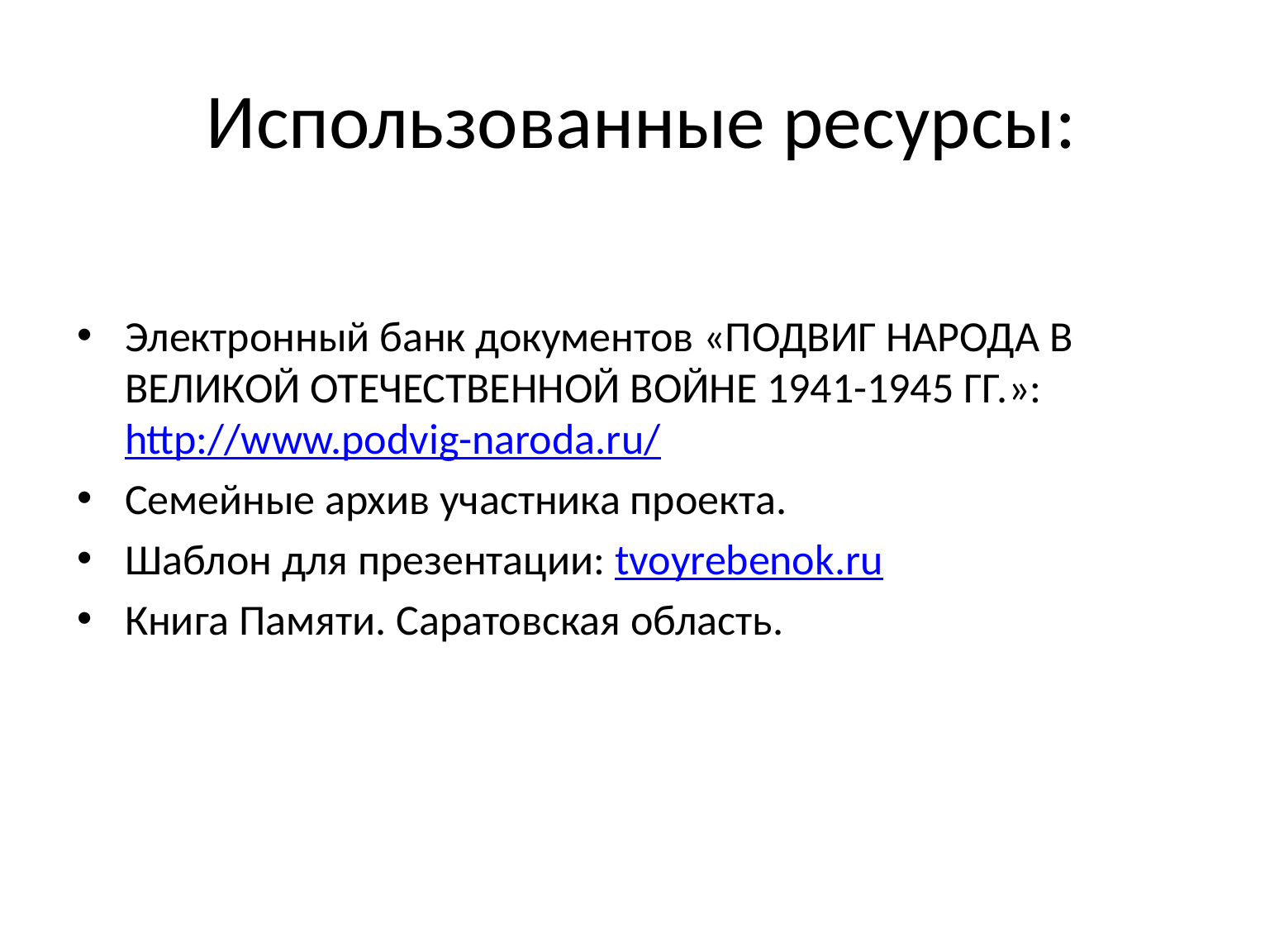

# Использованные ресурсы:
Электронный банк документов «ПОДВИГ НАРОДА В ВЕЛИКОЙ ОТЕЧЕСТВЕННОЙ ВОЙНЕ 1941-1945 ГГ.»: http://www.podvig-naroda.ru/
Семейные архив участника проекта.
Шаблон для презентации: tvoyrebenok.ru
Книга Памяти. Саратовская область.